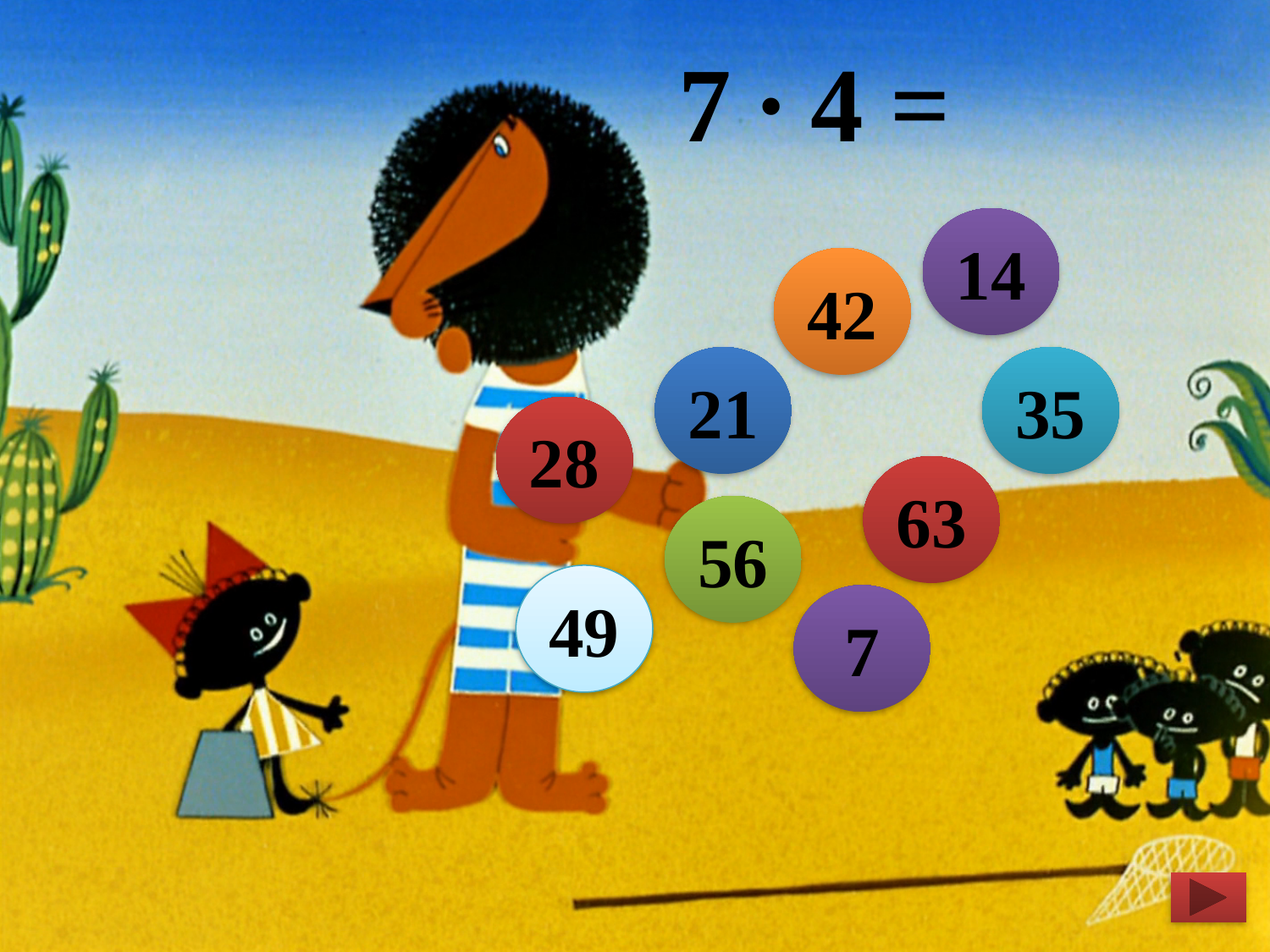

7 ∙ 4 =
14
42
21
35
28
63
56
49
7